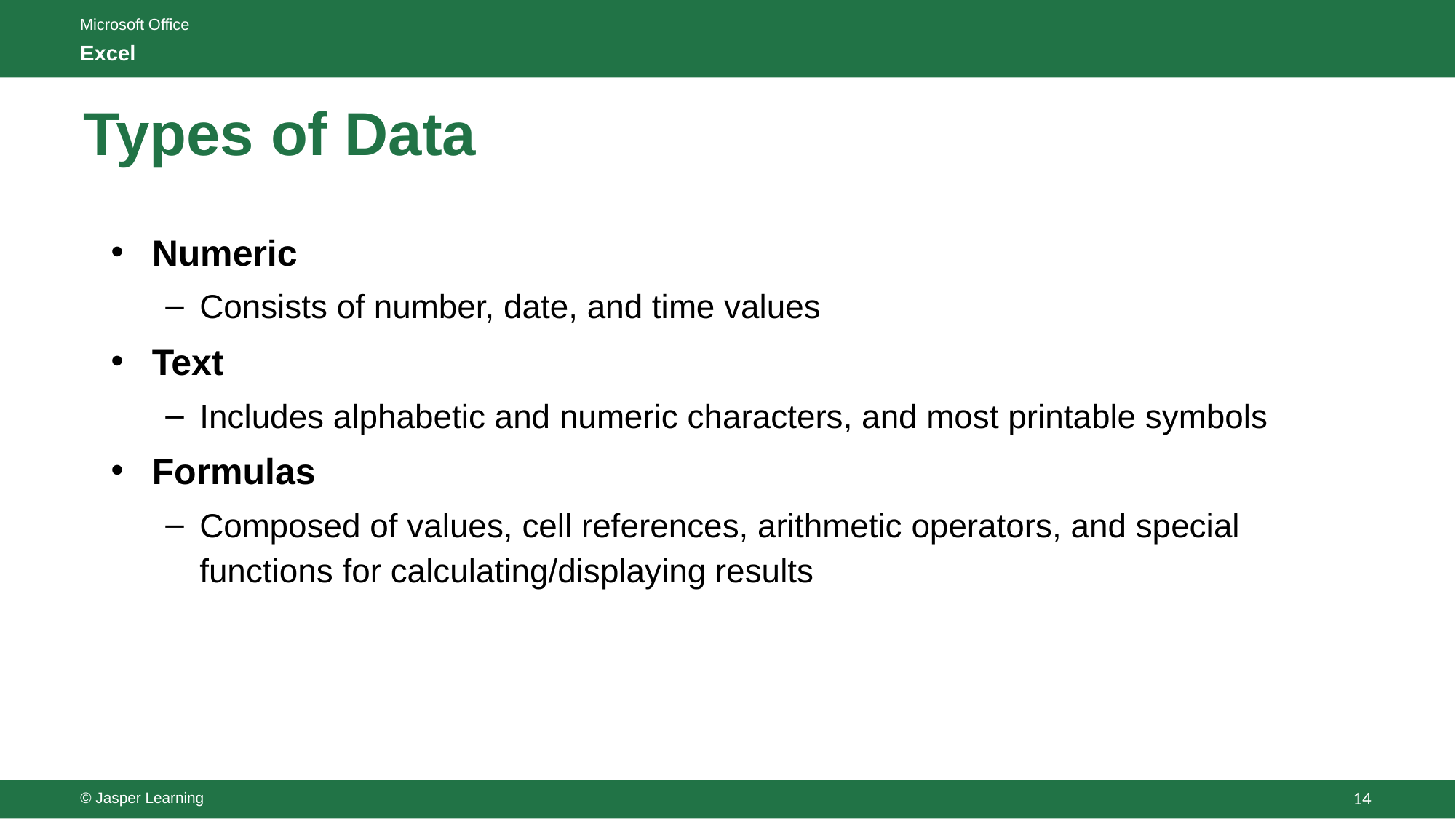

# Types of Data
Numeric
Consists of number, date, and time values
Text
Includes alphabetic and numeric characters, and most printable symbols
Formulas
Composed of values, cell references, arithmetic operators, and special functions for calculating/displaying results
© Jasper Learning
14